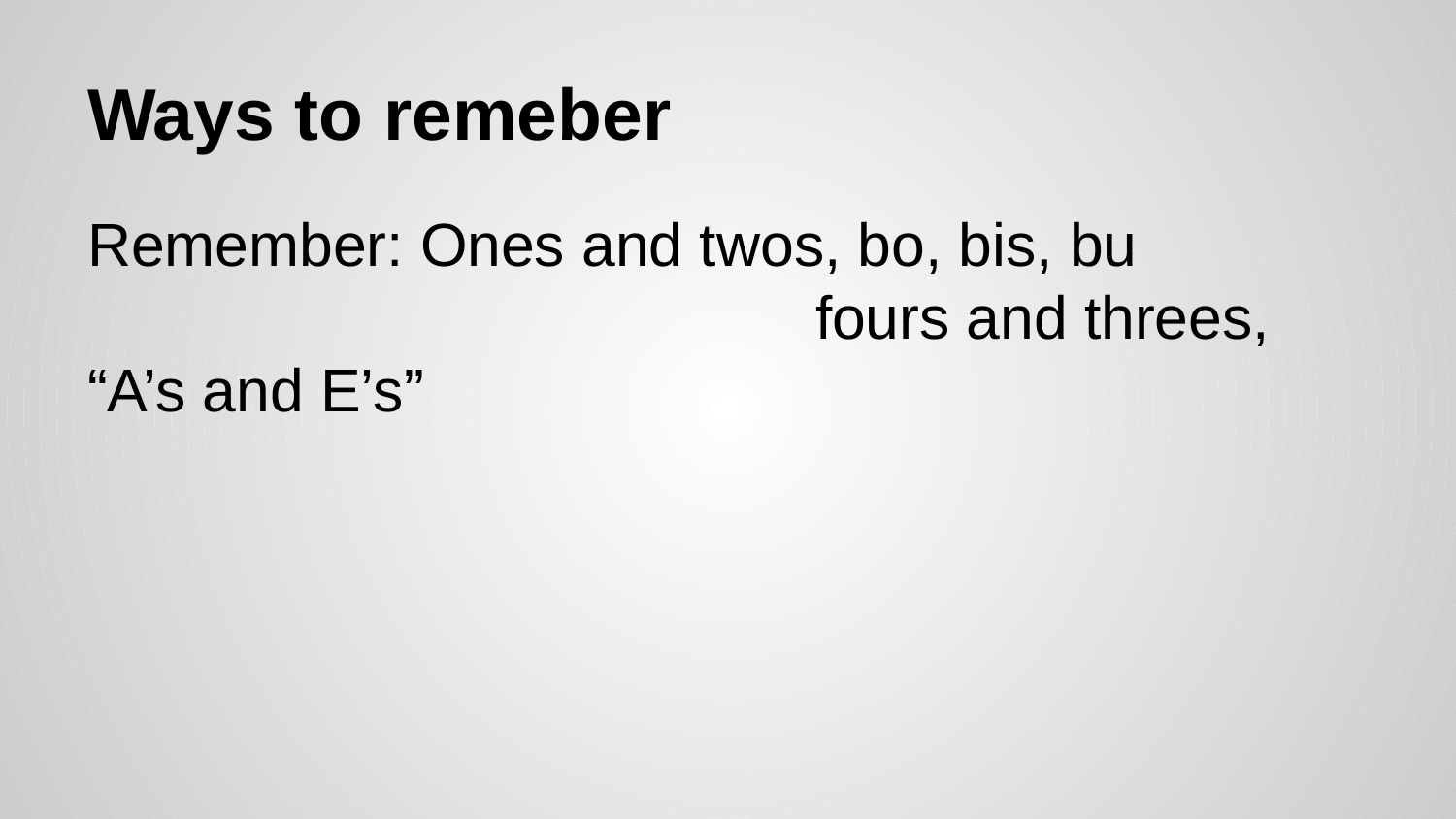

# Ways to remeber
Remember: Ones and twos, bo, bis, bu
					fours and threes, “A’s and E’s”